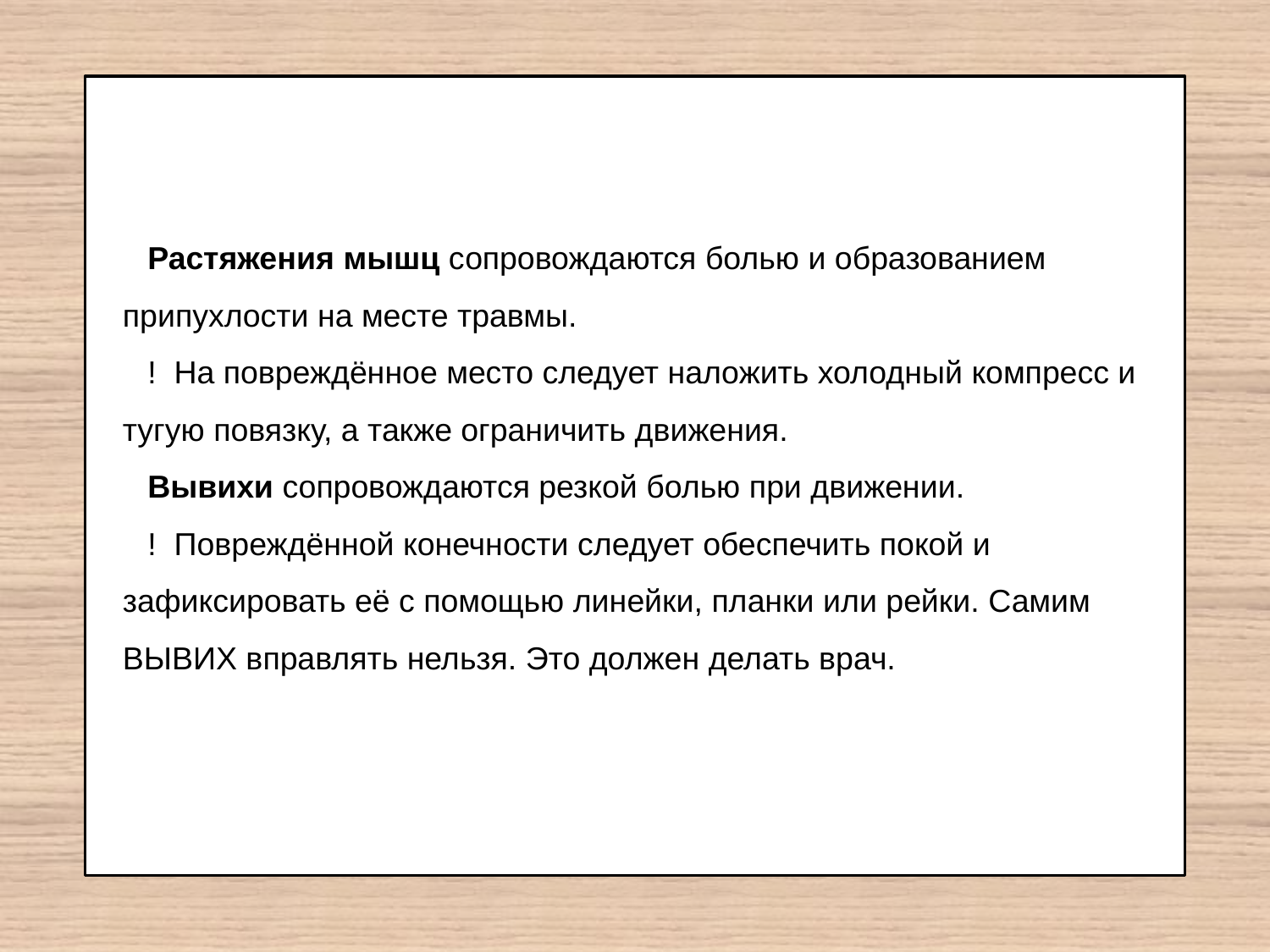

Растяжения мышц сопровождаются болью и образованием припухлости на месте травмы.
!  На повреждённое место следует наложить холодный компресс и тугую повязку, а также ограничить движения.
Вывихи сопровождаются резкой болью при движении.
!  Повреждённой конечности следует обеспечить покой и зафиксировать её с помощью линейки, планки или рейки. Самим ВЫВИХ вправлять нельзя. Это должен делать врач.